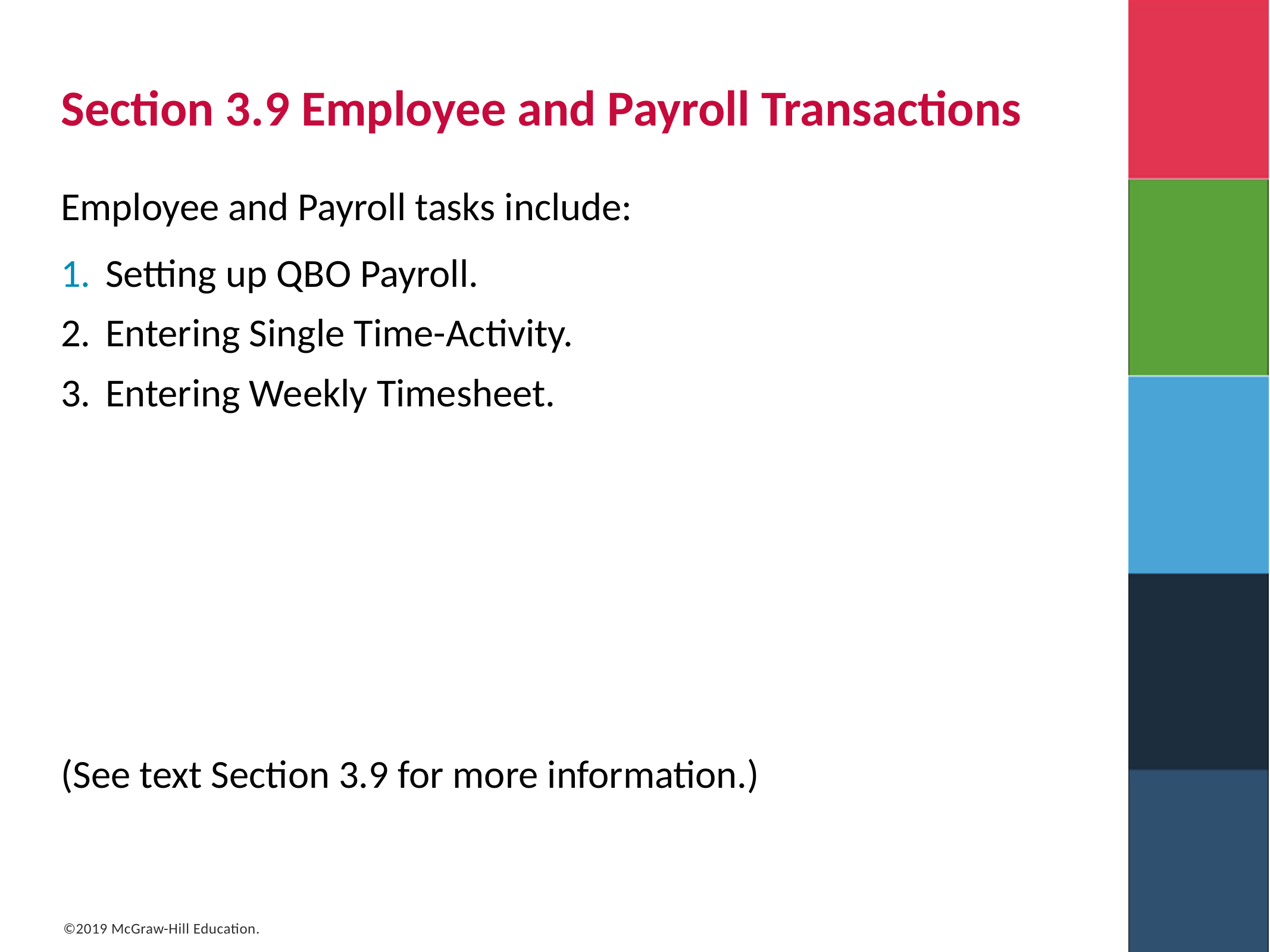

# Section 3.9 Employee and Payroll Transactions
Employee and Payroll tasks include:
Setting up Q B O Payroll.
Entering Single Time-Activity.
Entering Weekly Timesheet.
(See text Section 3.9 for more information.)